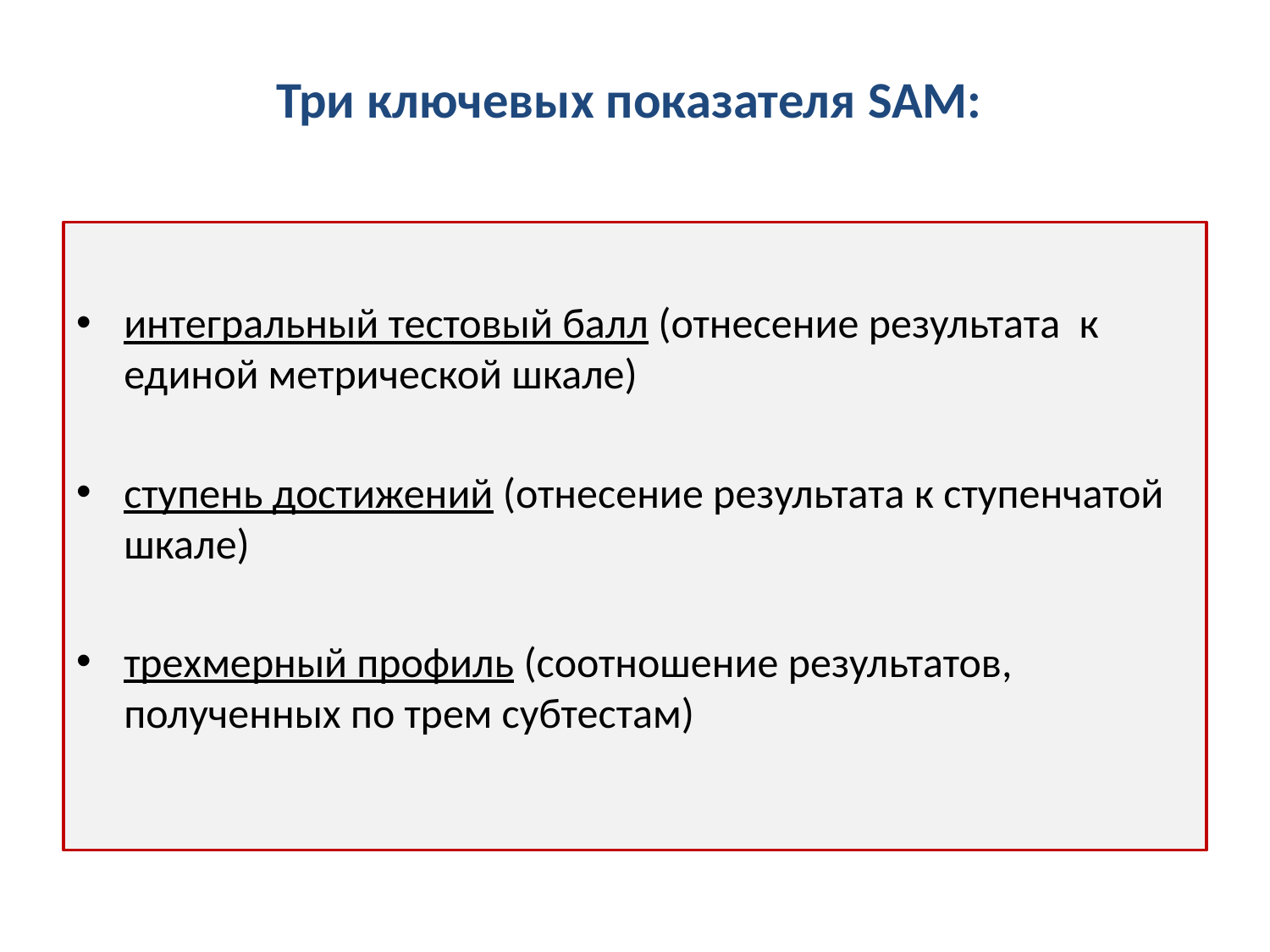

# Три ключевых показателя SAM:

интегральный тестовый балл (отнесение результата  к единой метрической шкале)

ступень достижений (отнесение результата к ступенчатой шкале)

трехмерный профиль (соотношение результатов, полученных по трем субтестам)